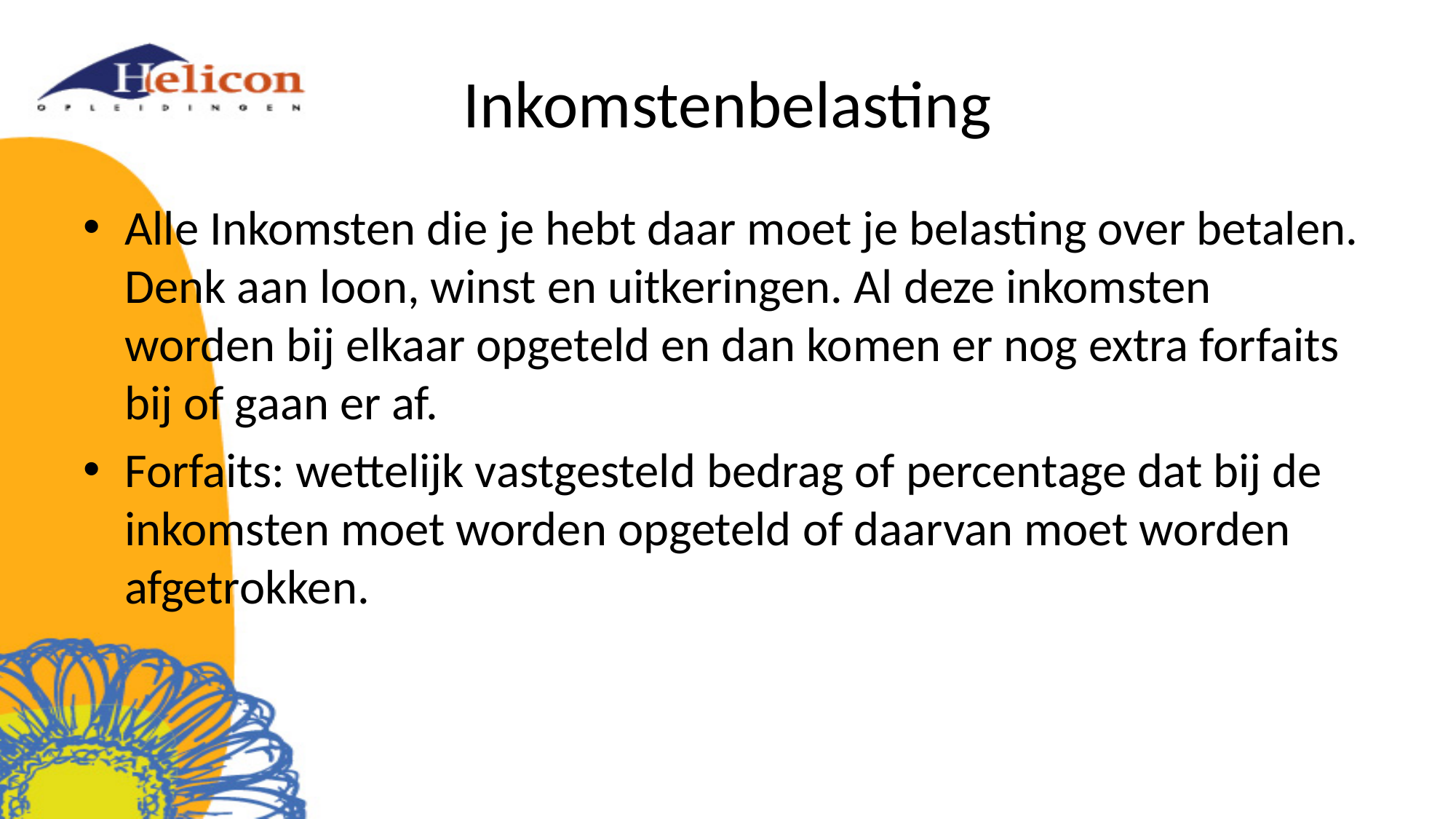

# Inkomstenbelasting
Alle Inkomsten die je hebt daar moet je belasting over betalen. Denk aan loon, winst en uitkeringen. Al deze inkomsten worden bij elkaar opgeteld en dan komen er nog extra forfaits bij of gaan er af.
Forfaits: wettelijk vastgesteld bedrag of percentage dat bij de inkomsten moet worden opgeteld of daarvan moet worden afgetrokken.